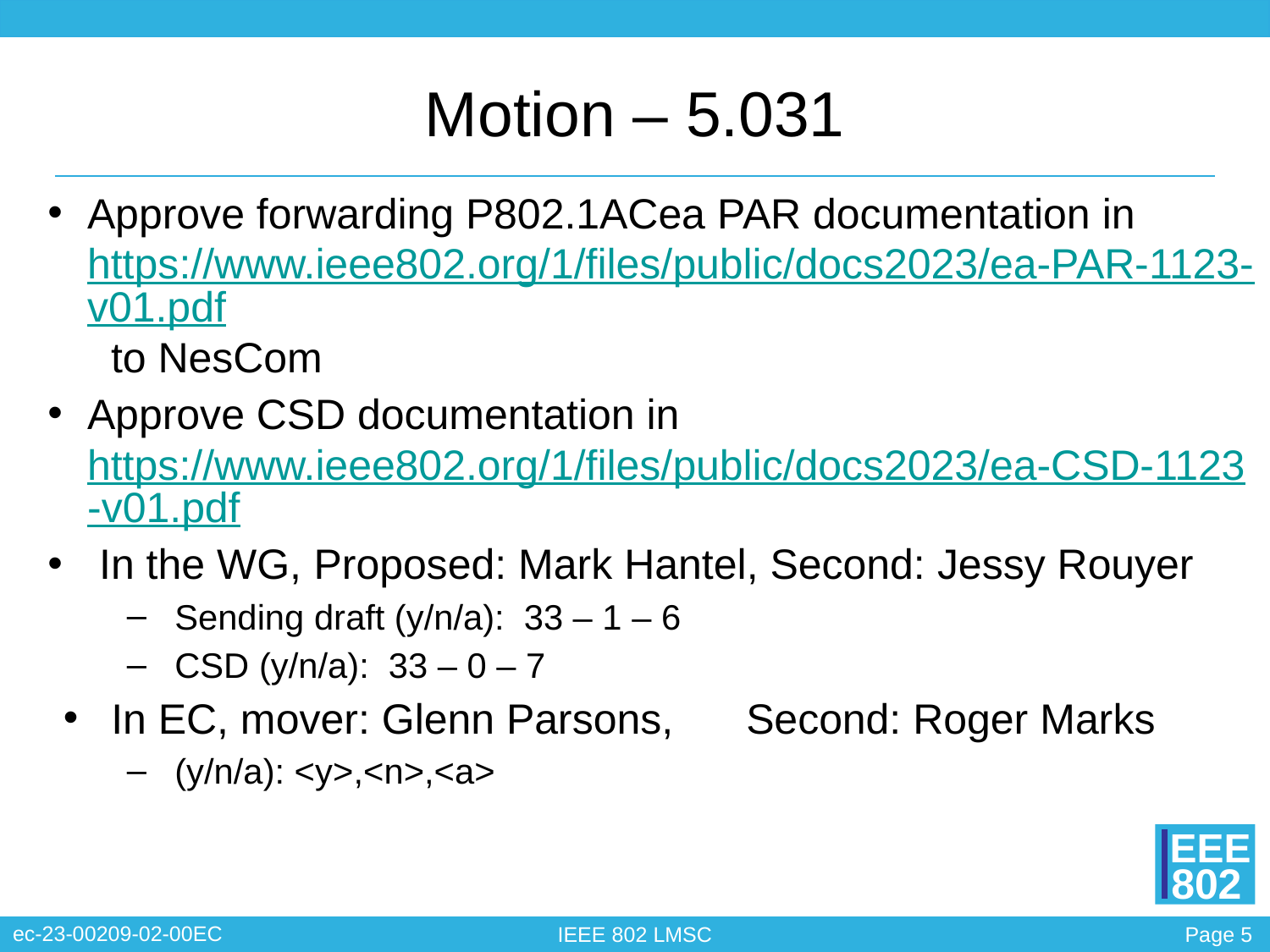

# Motion – 5.031
Approve forwarding P802.1ACea PAR documentation in https://www.ieee802.org/1/files/public/docs2023/ea-PAR-1123-v01.pdf  to NesCom
Approve CSD documentation in https://www.ieee802.org/1/files/public/docs2023/ea-CSD-1123-v01.pdf
 In the WG, Proposed: Mark Hantel, Second: Jessy Rouyer
Sending draft (y/n/a):  33 – 1 – 6
CSD (y/n/a):  33 – 0 – 7
In EC, mover: Glenn Parsons, 	Second: Roger Marks
(y/n/a): <y>,<n>,<a>